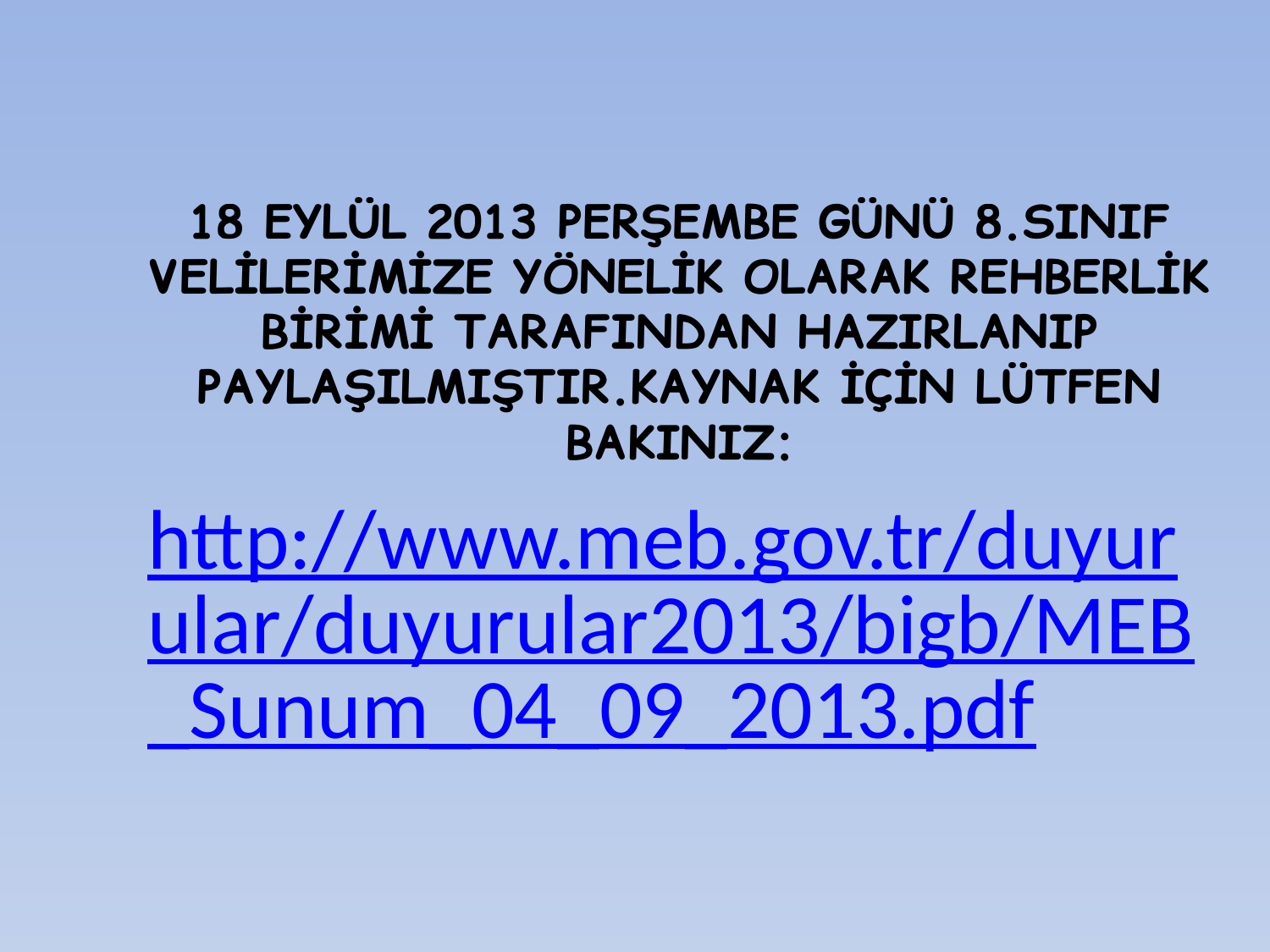

18 EYLÜL 2013 PERŞEMBE GÜNÜ 8.SINIF VELİLERİMİZE YÖNELİK OLARAK REHBERLİK BİRİMİ TARAFINDAN HAZIRLANIP PAYLAŞILMIŞTIR.KAYNAK İÇİN LÜTFEN BAKINIZ:
http://www.meb.gov.tr/duyurular/duyurular2013/bigb/MEB_Sunum_04_09_2013.pdf